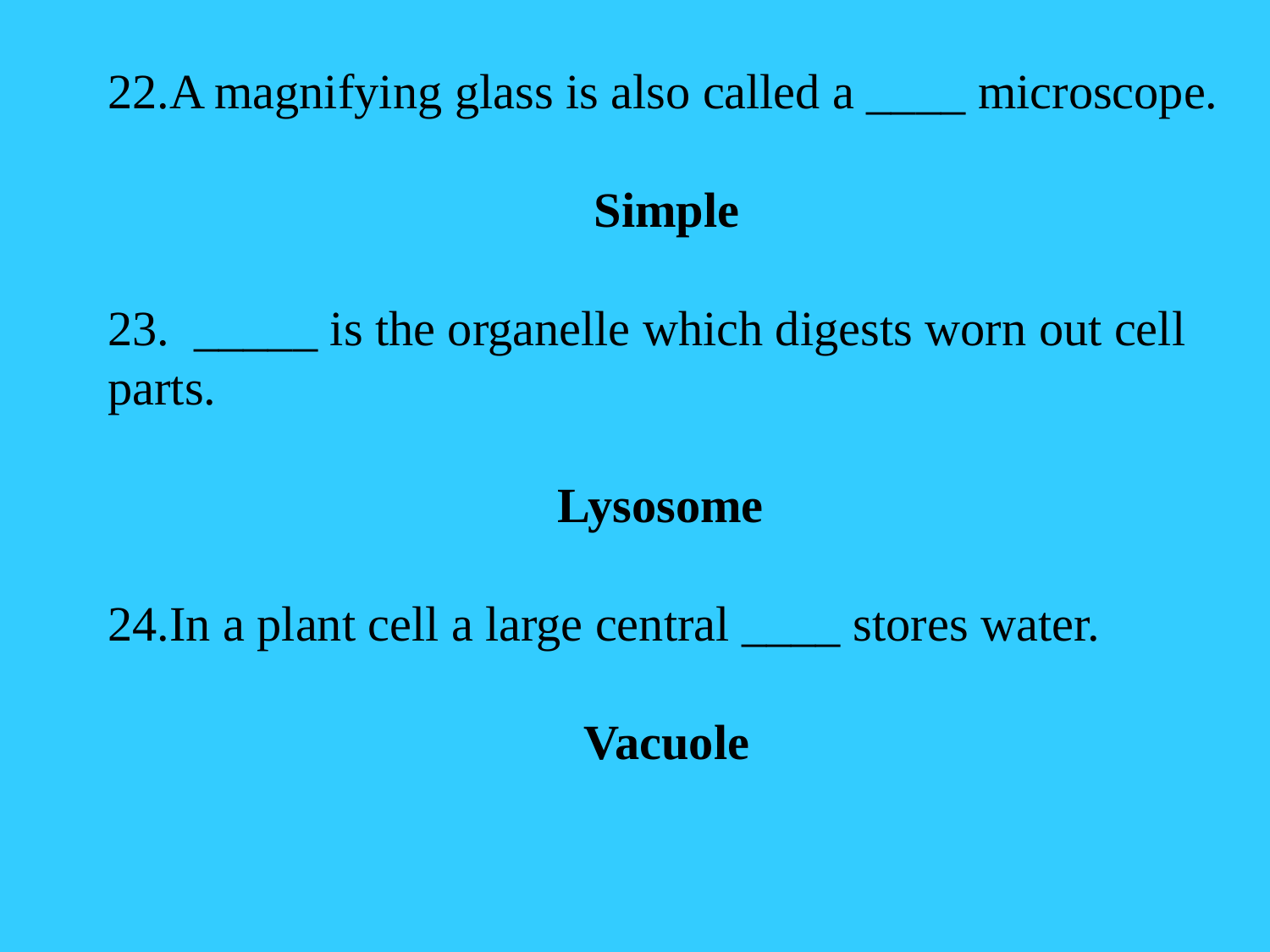

A magnifying glass is also called a ____ microscope.

Simple

23.  _____ is the organelle which digests worn out cell parts.

Lysosome

In a plant cell a large central ____ stores water.

Vacuole